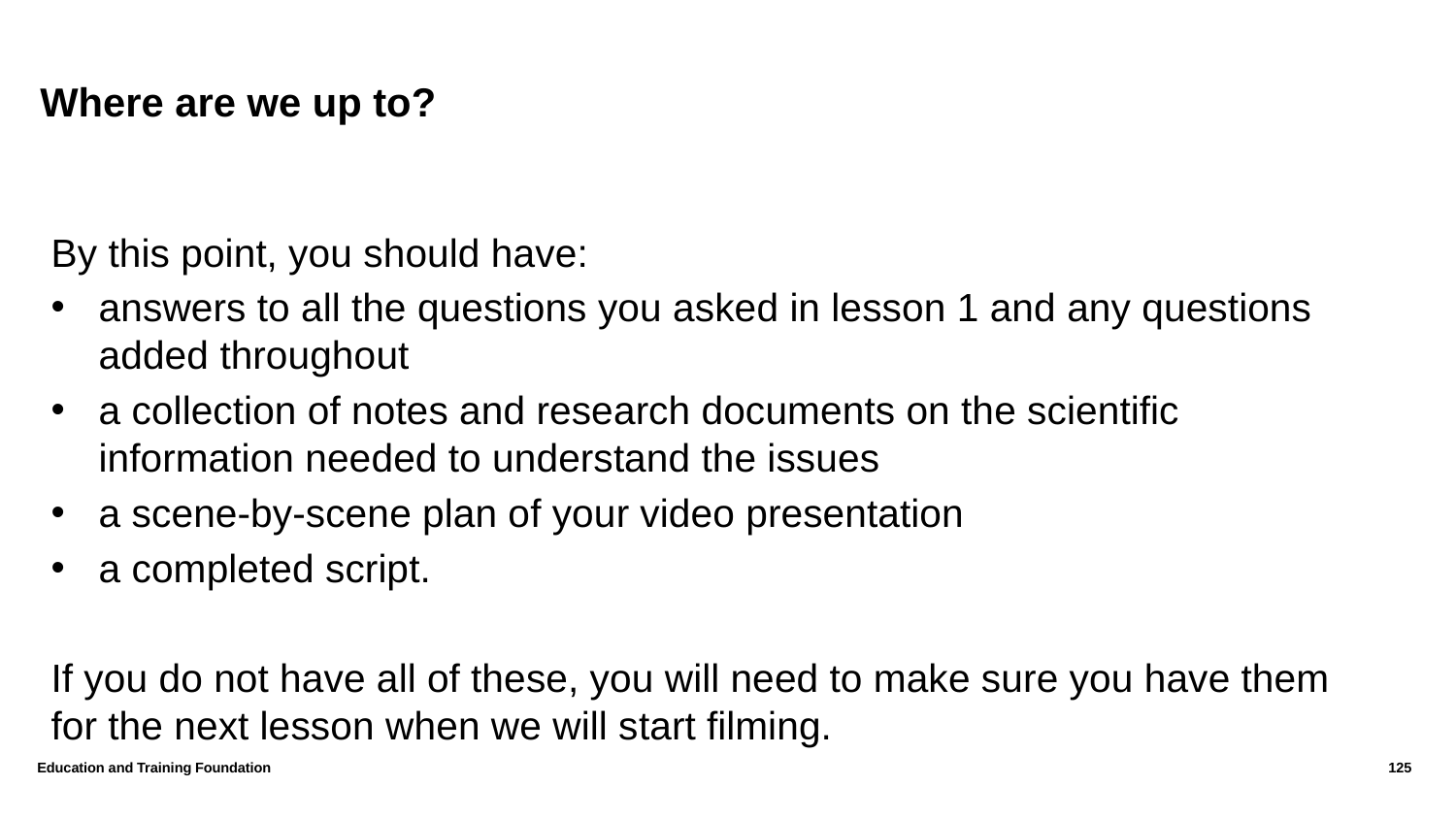

# Where are we up to?
By this point, you should have:
answers to all the questions you asked in lesson 1 and any questions added throughout
a collection of notes and research documents on the scientific information needed to understand the issues
a scene-by-scene plan of your video presentation
a completed script.

If you do not have all of these, you will need to make sure you have them for the next lesson when we will start filming.
Education and Training Foundation
125